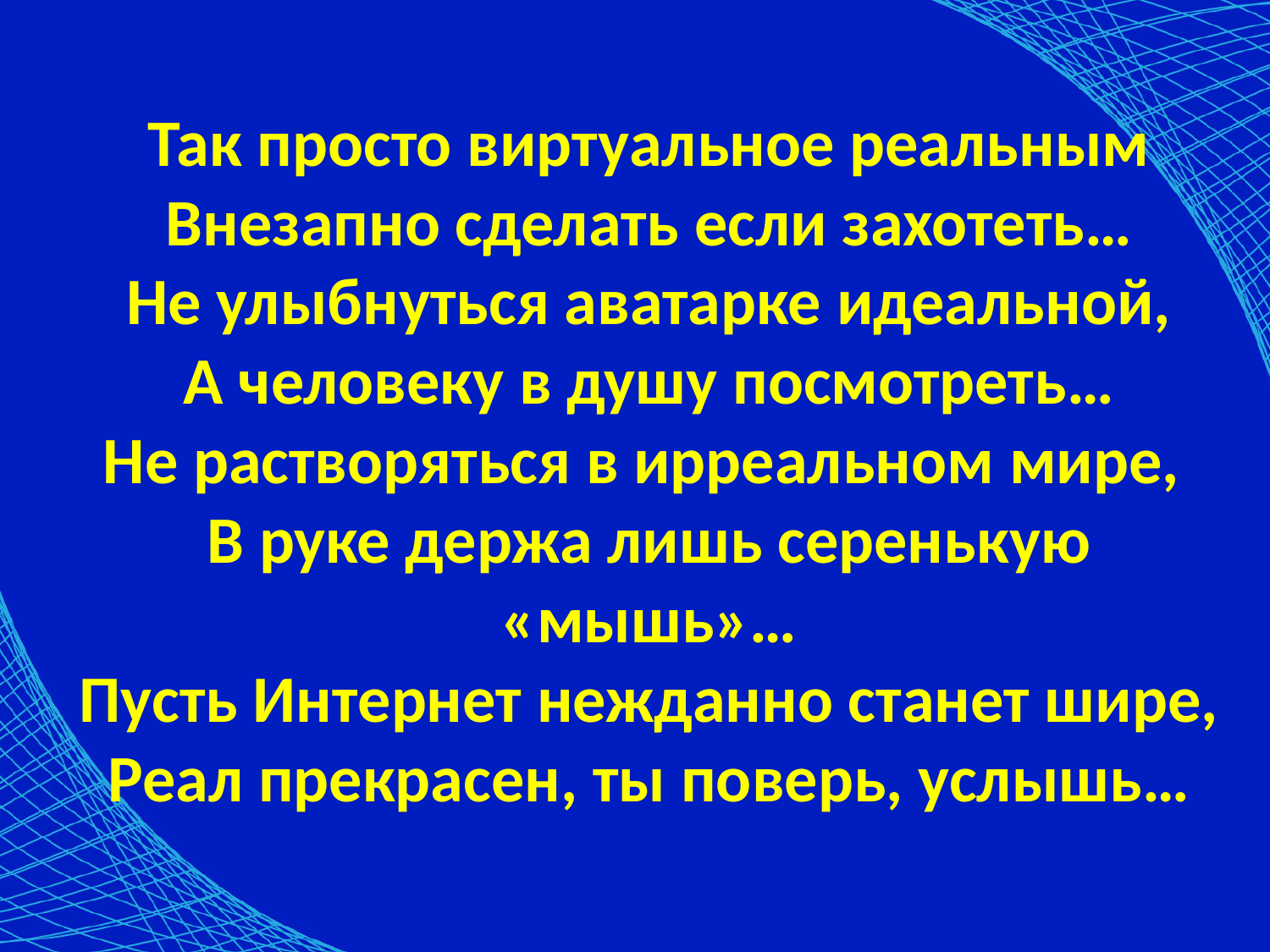

# Так просто виртуальное реальным Внезапно сделать если захотеть… Не улыбнуться аватарке идеальной, А человеку в душу посмотреть… Не растворяться в ирреальном мире, В руке держа лишь серенькую «мышь»… Пусть Интернет нежданно станет шире, Реал прекрасен, ты поверь, услышь…